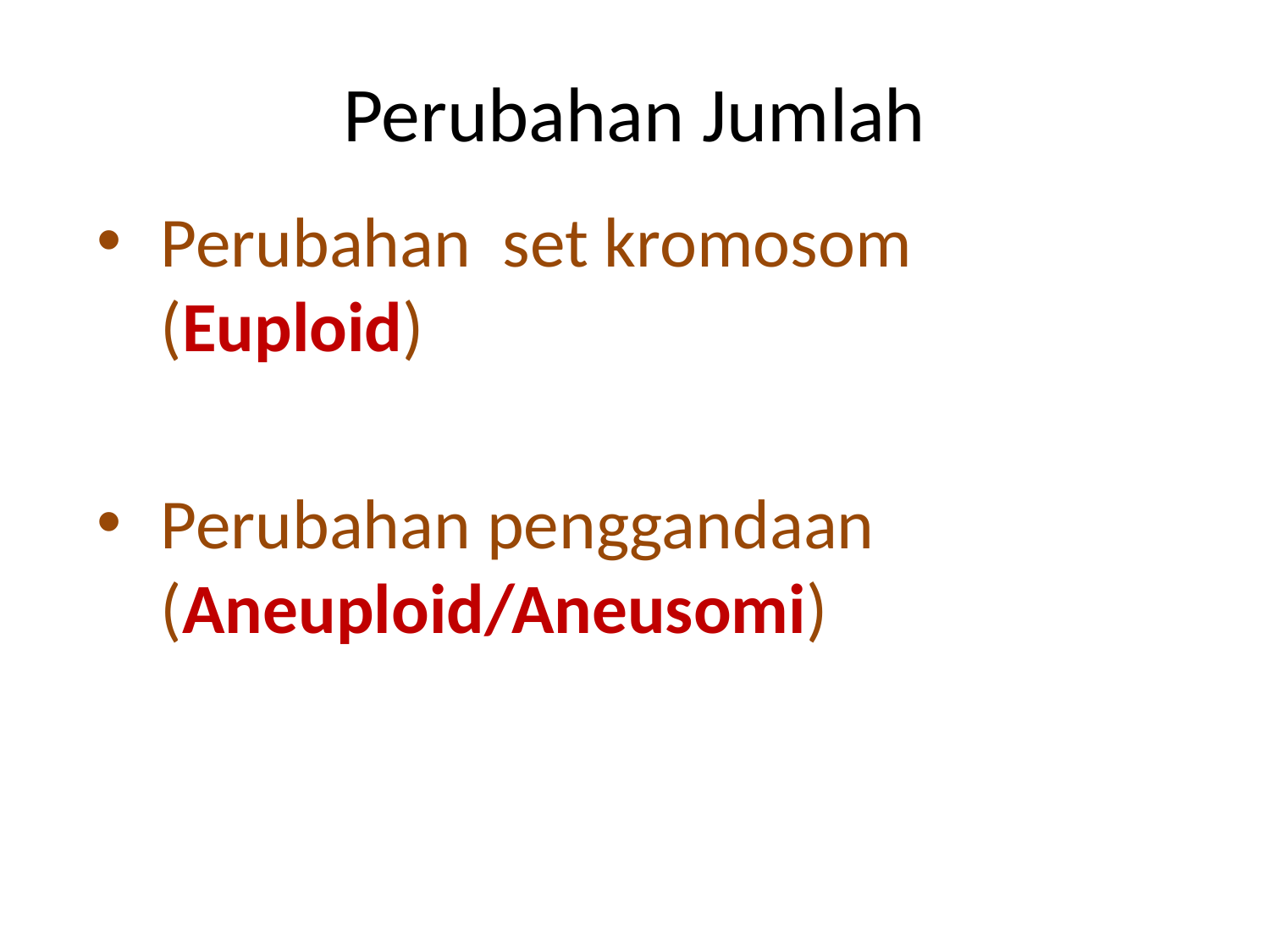

# Perubahan Jumlah
Perubahan  set kromosom (Euploid)

Perubahan penggandaan (Aneuploid/Aneusomi)